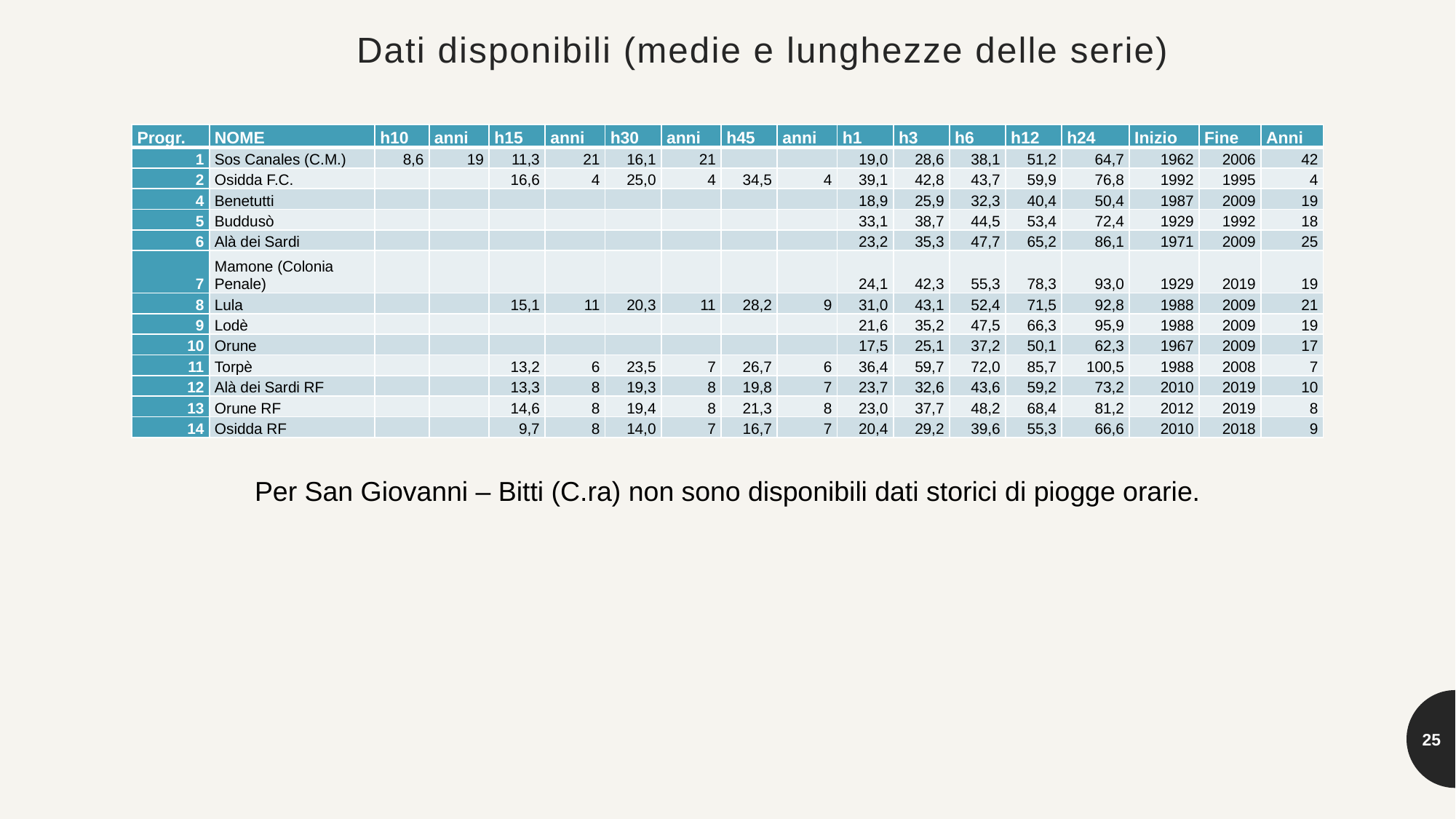

# Dati disponibili (medie e lunghezze delle serie)
| Progr. | NOME | h10 | anni | h15 | anni | h30 | anni | h45 | anni | h1 | h3 | h6 | h12 | h24 | Inizio | Fine | Anni |
| --- | --- | --- | --- | --- | --- | --- | --- | --- | --- | --- | --- | --- | --- | --- | --- | --- | --- |
| 1 | Sos Canales (C.M.) | 8,6 | 19 | 11,3 | 21 | 16,1 | 21 |  |  | 19,0 | 28,6 | 38,1 | 51,2 | 64,7 | 1962 | 2006 | 42 |
| 2 | Osidda F.C. |  |  | 16,6 | 4 | 25,0 | 4 | 34,5 | 4 | 39,1 | 42,8 | 43,7 | 59,9 | 76,8 | 1992 | 1995 | 4 |
| 4 | Benetutti |  |  |  |  |  |  |  |  | 18,9 | 25,9 | 32,3 | 40,4 | 50,4 | 1987 | 2009 | 19 |
| 5 | Buddusò |  |  |  |  |  |  |  |  | 33,1 | 38,7 | 44,5 | 53,4 | 72,4 | 1929 | 1992 | 18 |
| 6 | Alà dei Sardi |  |  |  |  |  |  |  |  | 23,2 | 35,3 | 47,7 | 65,2 | 86,1 | 1971 | 2009 | 25 |
| 7 | Mamone (Colonia Penale) |  |  |  |  |  |  |  |  | 24,1 | 42,3 | 55,3 | 78,3 | 93,0 | 1929 | 2019 | 19 |
| 8 | Lula |  |  | 15,1 | 11 | 20,3 | 11 | 28,2 | 9 | 31,0 | 43,1 | 52,4 | 71,5 | 92,8 | 1988 | 2009 | 21 |
| 9 | Lodè |  |  |  |  |  |  |  |  | 21,6 | 35,2 | 47,5 | 66,3 | 95,9 | 1988 | 2009 | 19 |
| 10 | Orune |  |  |  |  |  |  |  |  | 17,5 | 25,1 | 37,2 | 50,1 | 62,3 | 1967 | 2009 | 17 |
| 11 | Torpè |  |  | 13,2 | 6 | 23,5 | 7 | 26,7 | 6 | 36,4 | 59,7 | 72,0 | 85,7 | 100,5 | 1988 | 2008 | 7 |
| 12 | Alà dei Sardi RF |  |  | 13,3 | 8 | 19,3 | 8 | 19,8 | 7 | 23,7 | 32,6 | 43,6 | 59,2 | 73,2 | 2010 | 2019 | 10 |
| 13 | Orune RF |  |  | 14,6 | 8 | 19,4 | 8 | 21,3 | 8 | 23,0 | 37,7 | 48,2 | 68,4 | 81,2 | 2012 | 2019 | 8 |
| 14 | Osidda RF |  |  | 9,7 | 8 | 14,0 | 7 | 16,7 | 7 | 20,4 | 29,2 | 39,6 | 55,3 | 66,6 | 2010 | 2018 | 9 |
Per San Giovanni – Bitti (C.ra) non sono disponibili dati storici di piogge orarie.

25